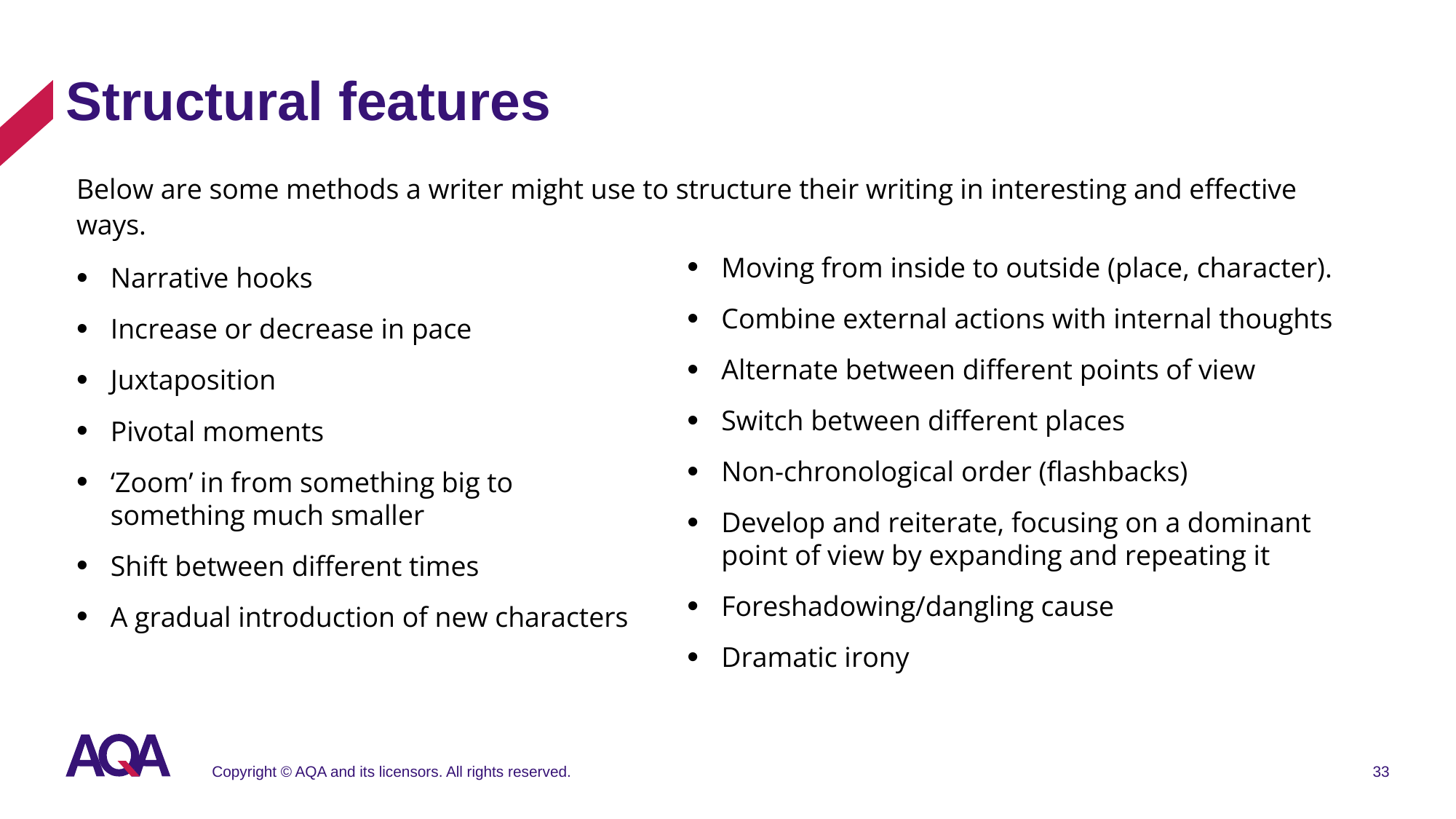

# Structural features
Below are some methods a writer might use to structure their writing in interesting and effective ways.

Moving from inside to outside (place, character).
Combine external actions with internal thoughts
Alternate between different points of view
Switch between different places
Non-chronological order (flashbacks)
Develop and reiterate, focusing on a dominant point of view by expanding and repeating it
Foreshadowing/dangling cause
Dramatic irony
Narrative hooks
Increase or decrease in pace
Juxtaposition
Pivotal moments
‘Zoom’ in from something big to something much smaller
Shift between different times
A gradual introduction of new characters
Copyright © AQA and its licensors. All rights reserved.
33